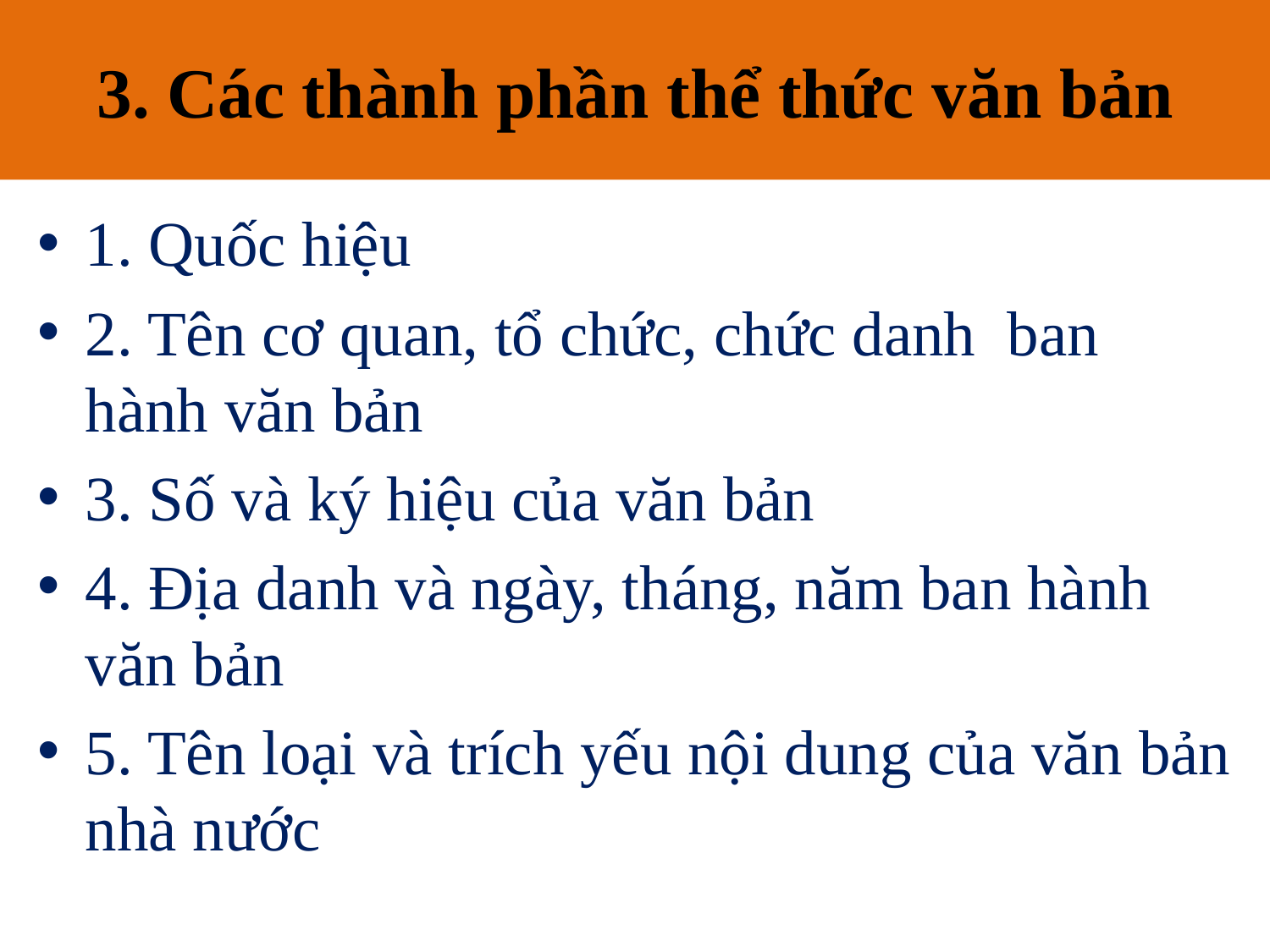

3. Các thành phần thể thức văn bản
# 5. Các thành phần thể thức văn bản
1. Quốc hiệu
2. Tên cơ quan, tổ chức, chức danh  ban hành văn bản
3. Số và ký hiệu của văn bản
4. Địa danh và ngày, tháng, năm ban hành văn bản
5. Tên loại và trích yếu nội dung của văn bản nhà nước